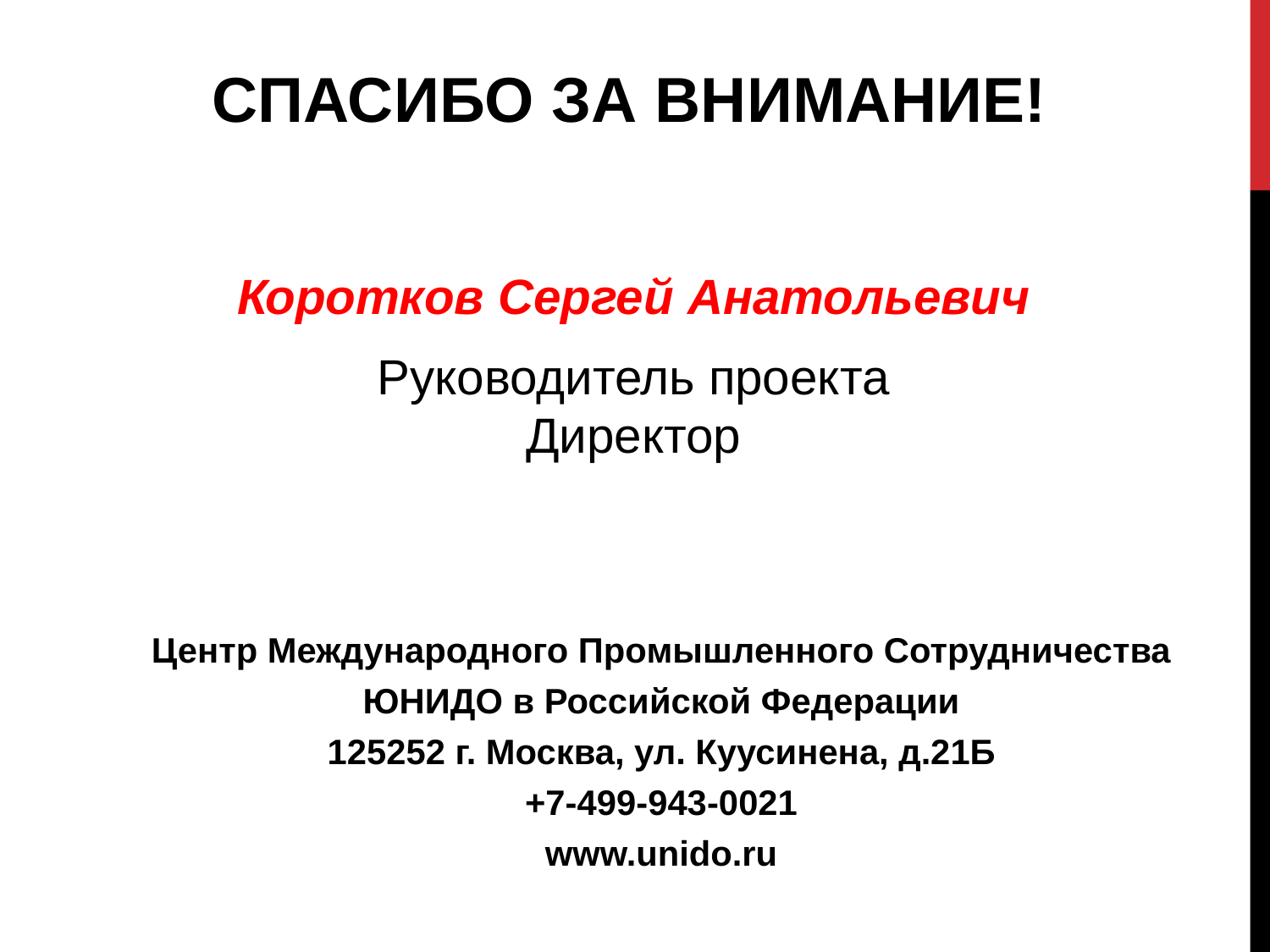

СПАСИБО ЗА ВНИМАНИЕ!
Коротков Сергей Анатольевич
Руководитель проекта
Директор

Центр Международного Промышленного Сотрудничества ЮНИДО в Российской Федерации
125252 г. Москва, ул. Куусинена, д.21Б
+7-499-943-0021
www.unido.ru